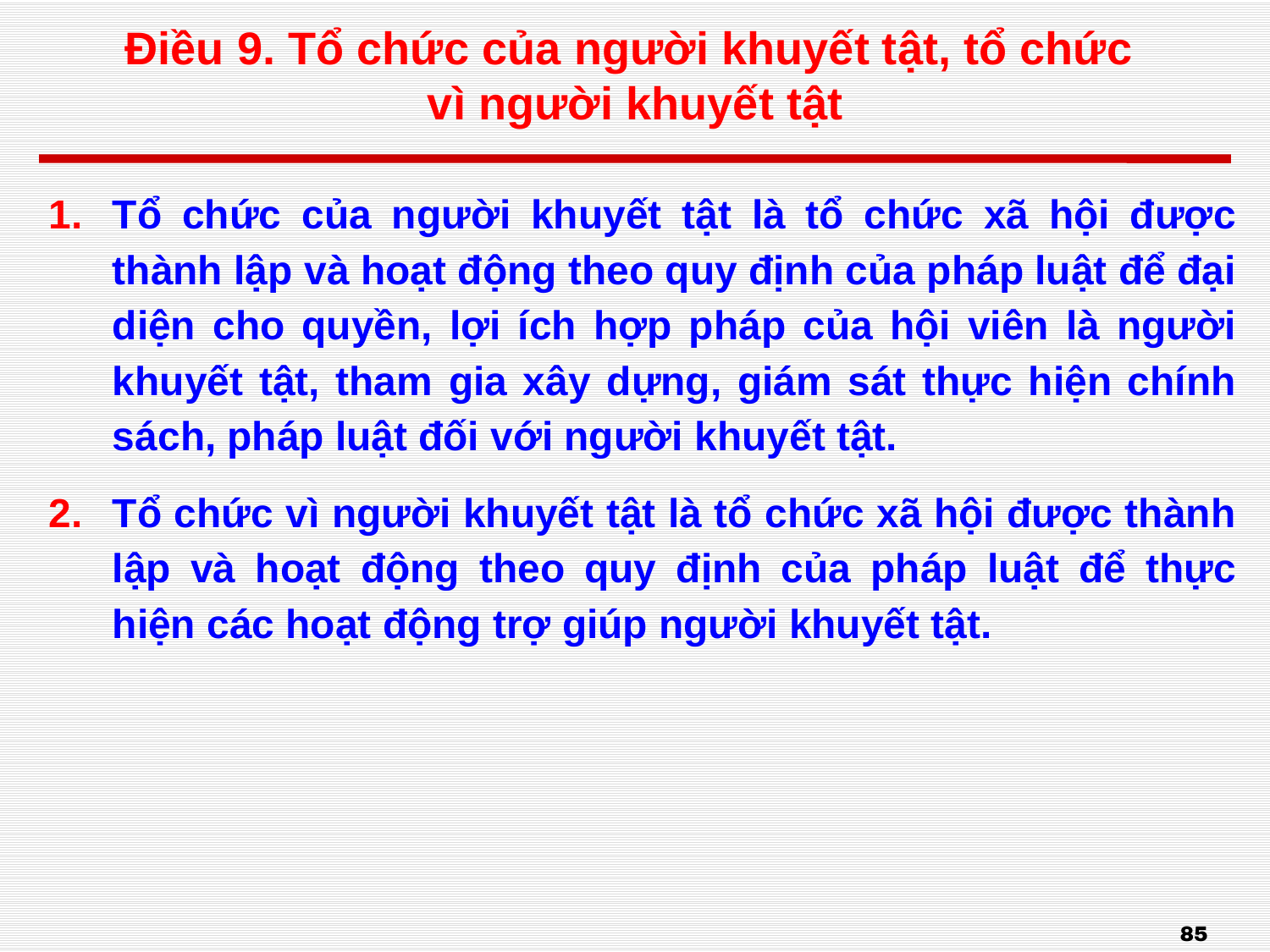

# Điều 9. Tổ chức của người khuyết tật, tổ chức vì người khuyết tật
Tổ chức của người khuyết tật là tổ chức xã hội được thành lập và hoạt động theo quy định của pháp luật để đại diện cho quyền, lợi ích hợp pháp của hội viên là người khuyết tật, tham gia xây dựng, giám sát thực hiện chính sách, pháp luật đối với người khuyết tật.
Tổ chức vì người khuyết tật là tổ chức xã hội được thành lập và hoạt động theo quy định của pháp luật để thực hiện các hoạt động trợ giúp người khuyết tật.